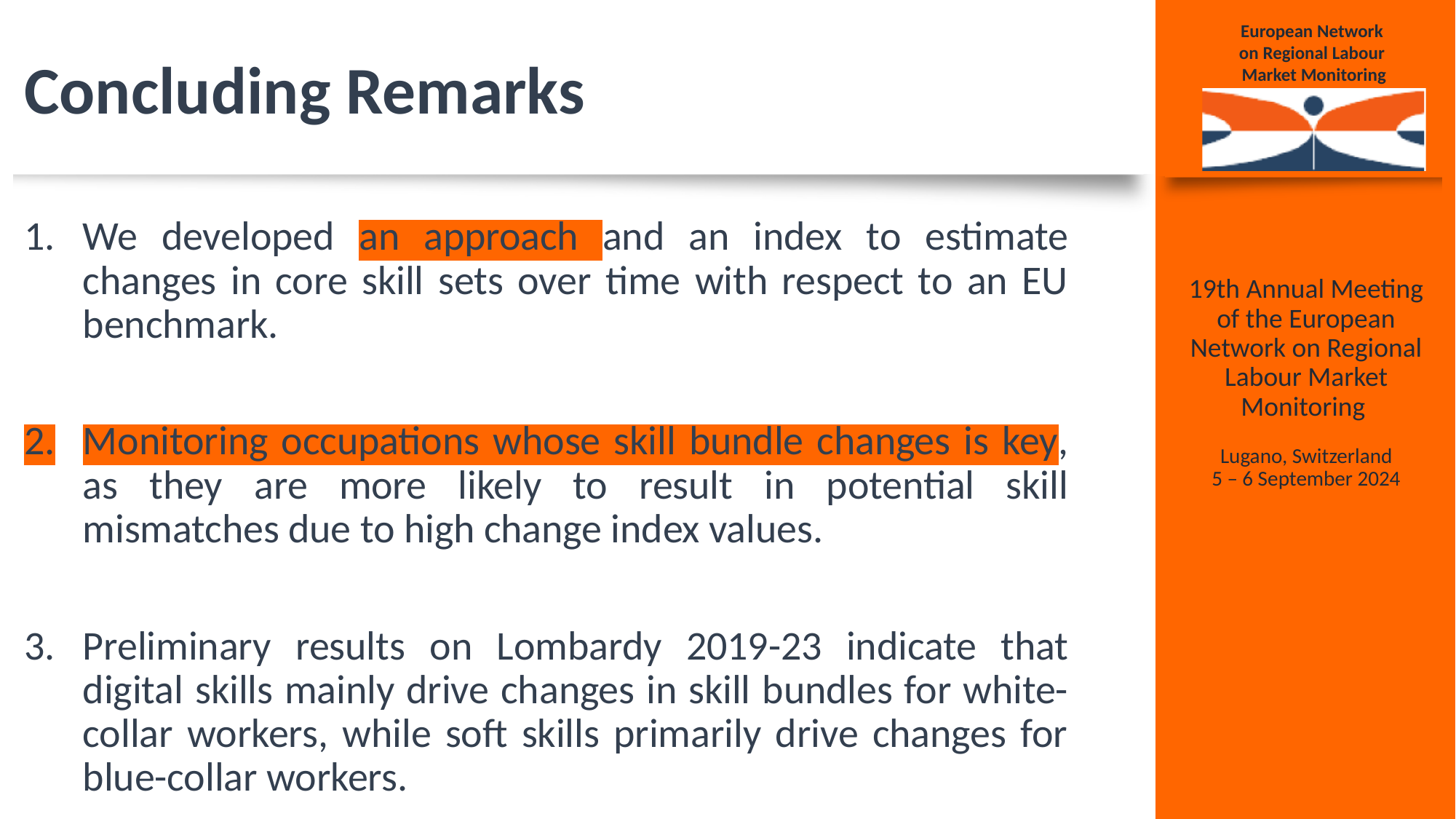

# Concluding Remarks
We developed an approach and an index to estimate changes in core skill sets over time with respect to an EU benchmark.

Monitoring occupations whose skill bundle changes is key, as they are more likely to result in potential skill mismatches due to high change index values.

Preliminary results on Lombardy 2019-23 indicate that digital skills mainly drive changes in skill bundles for white-collar workers, while soft skills primarily drive changes for blue-collar workers.